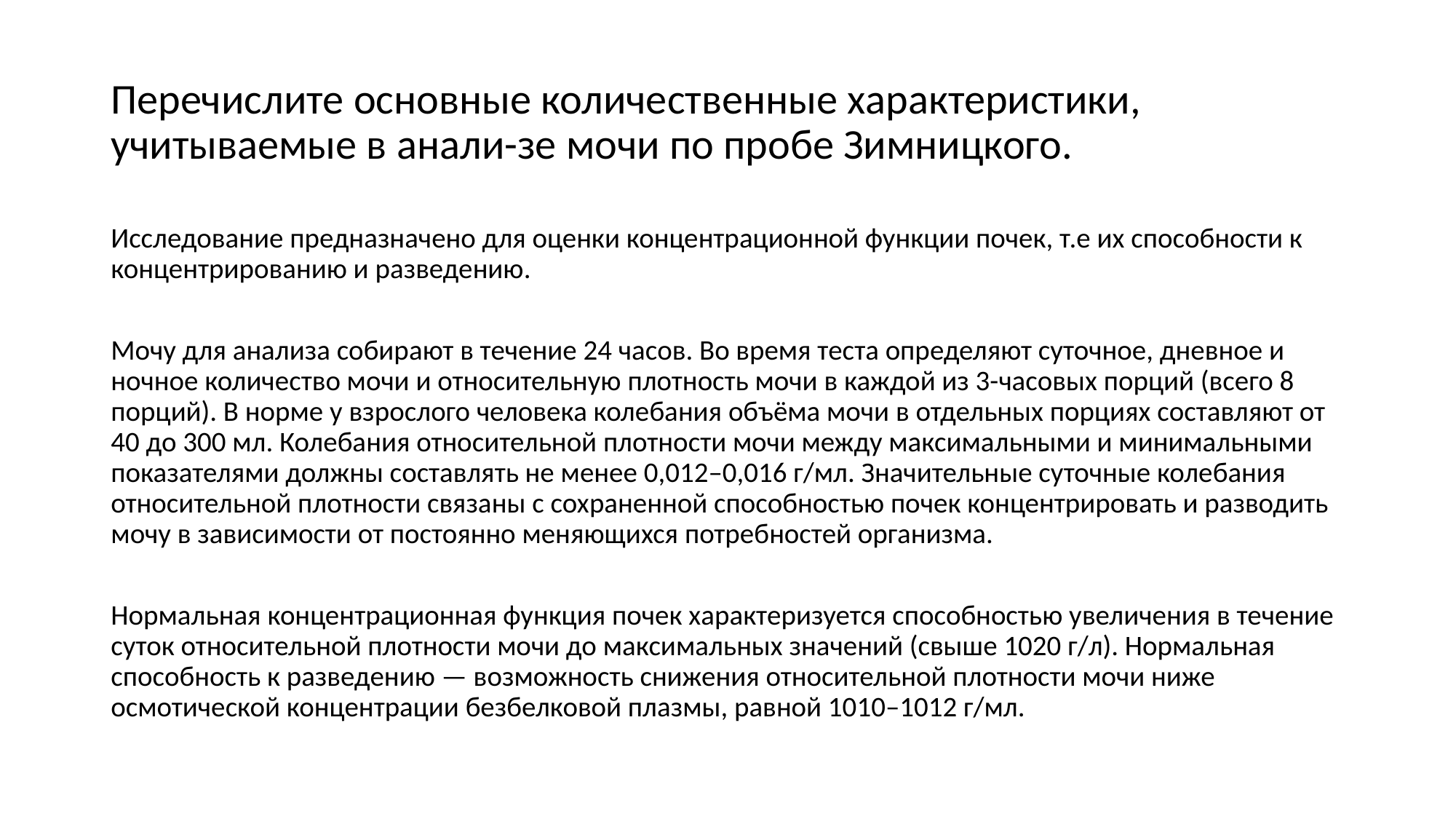

# Перечислите основные количественные характеристики, учитываемые в анали-зе мочи по пробе Зимницкого.
Исследование предназначено для оценки концентрационной функции почек, т.е их способности к концентрированию и разведению.

Мочу для анализа собирают в течение 24 часов. Во время теста определяют суточное, дневное и ночное количество мочи и относительную плотность мочи в каждой из 3-часовых порций (всего 8 порций). В норме у взрослого человека колебания объёма мочи в отдельных порциях составляют от 40 до 300 мл. Колебания относительной плотности мочи между максимальными и минимальными показателями должны составлять не менее 0,012–0,016 г/мл. Значительные суточные колебания относительной плотности связаны с сохраненной способностью почек концентрировать и разводить мочу в зависимости от постоянно меняющихся потребностей организма.

Нормальная концентрационная функция почек характеризуется способностью увеличения в течение суток относительной плотности мочи до максимальных значений (свыше 1020 г/л). Нормальная способность к разведению — возможность снижения относительной плотности мочи ниже осмотической концентрации безбелковой плазмы, равной 1010–1012 г/мл.